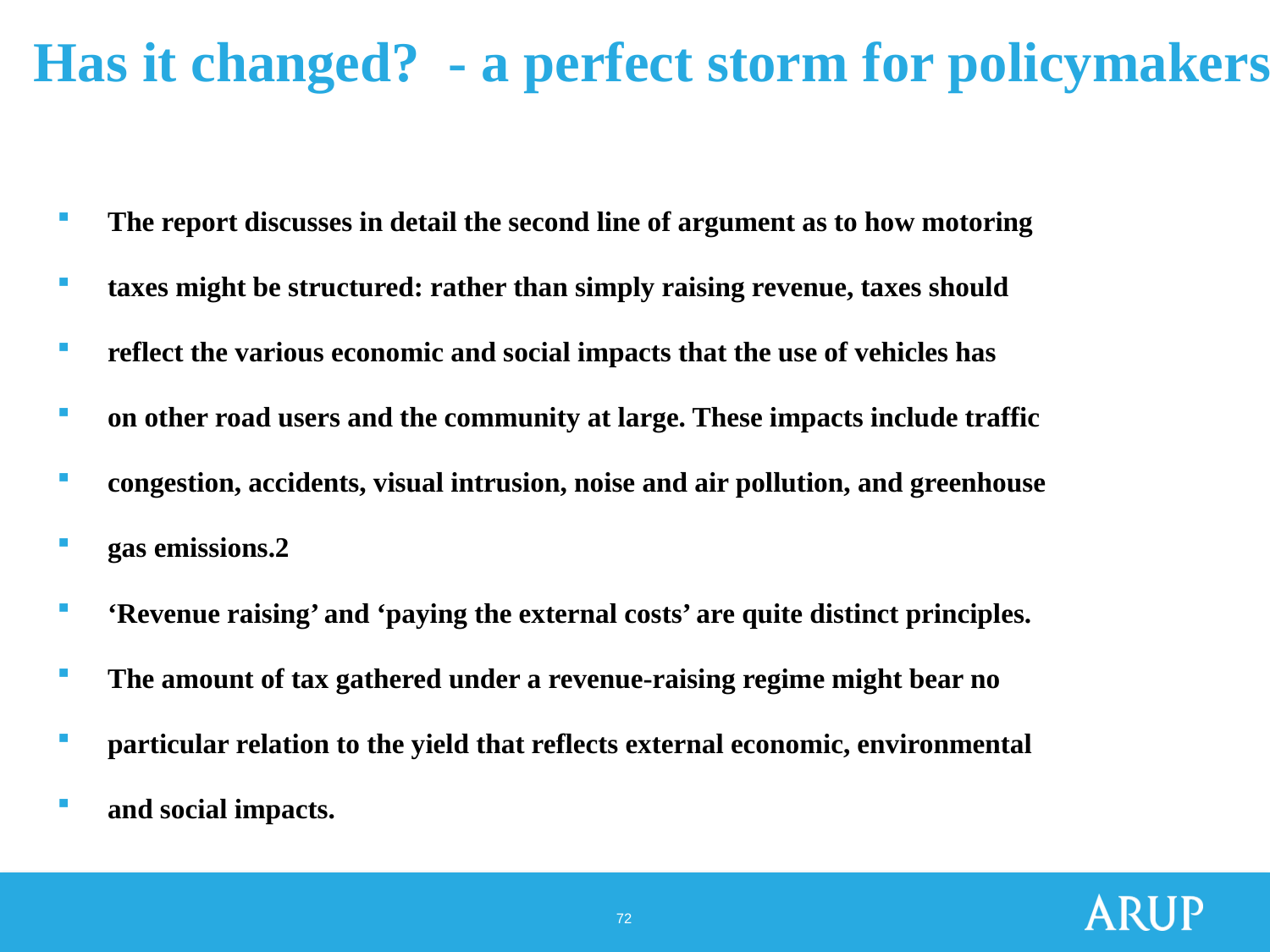

# Has it changed?  - a perfect storm for policymakers
The report discusses in detail the second line of argument as to how motoring
taxes might be structured: rather than simply raising revenue, taxes should
reflect the various economic and social impacts that the use of vehicles has
on other road users and the community at large. These impacts include traffic
congestion, accidents, visual intrusion, noise and air pollution, and greenhouse
gas emissions.2
‘Revenue raising’ and ‘paying the external costs’ are quite distinct principles.
The amount of tax gathered under a revenue-raising regime might bear no
particular relation to the yield that reflects external economic, environmental
and social impacts.